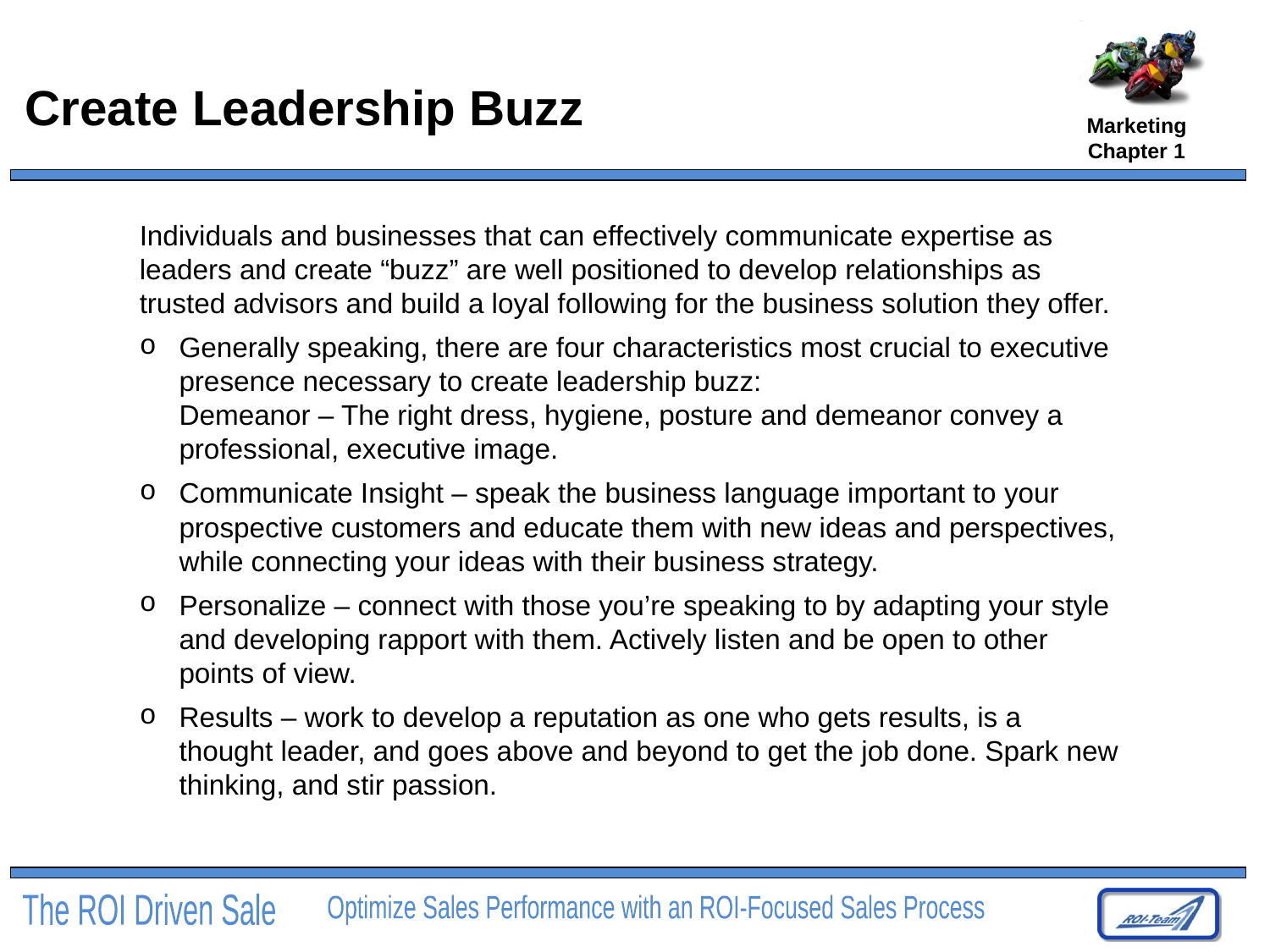

# Create Leadership Buzz

Marketing
Chapter 1
Individuals and businesses that can effectively communicate expertise as leaders and create “buzz” are well positioned to develop relationships as trusted advisors and build a loyal following for the business solution they offer.
Generally speaking, there are four characteristics most crucial to executive presence necessary to create leadership buzz: 
Demeanor – The right dress, hygiene, posture and demeanor convey a professional, executive image.
Communicate Insight – speak the business language important to your prospective customers and educate them with new ideas and perspectives, while connecting your ideas with their business strategy.
Personalize – connect with those you’re speaking to by adapting your style and developing rapport with them. Actively listen and be open to other points of view.
Results – work to develop a reputation as one who gets results, is a thought leader, and goes above and beyond to get the job done. Spark new thinking, and stir passion.